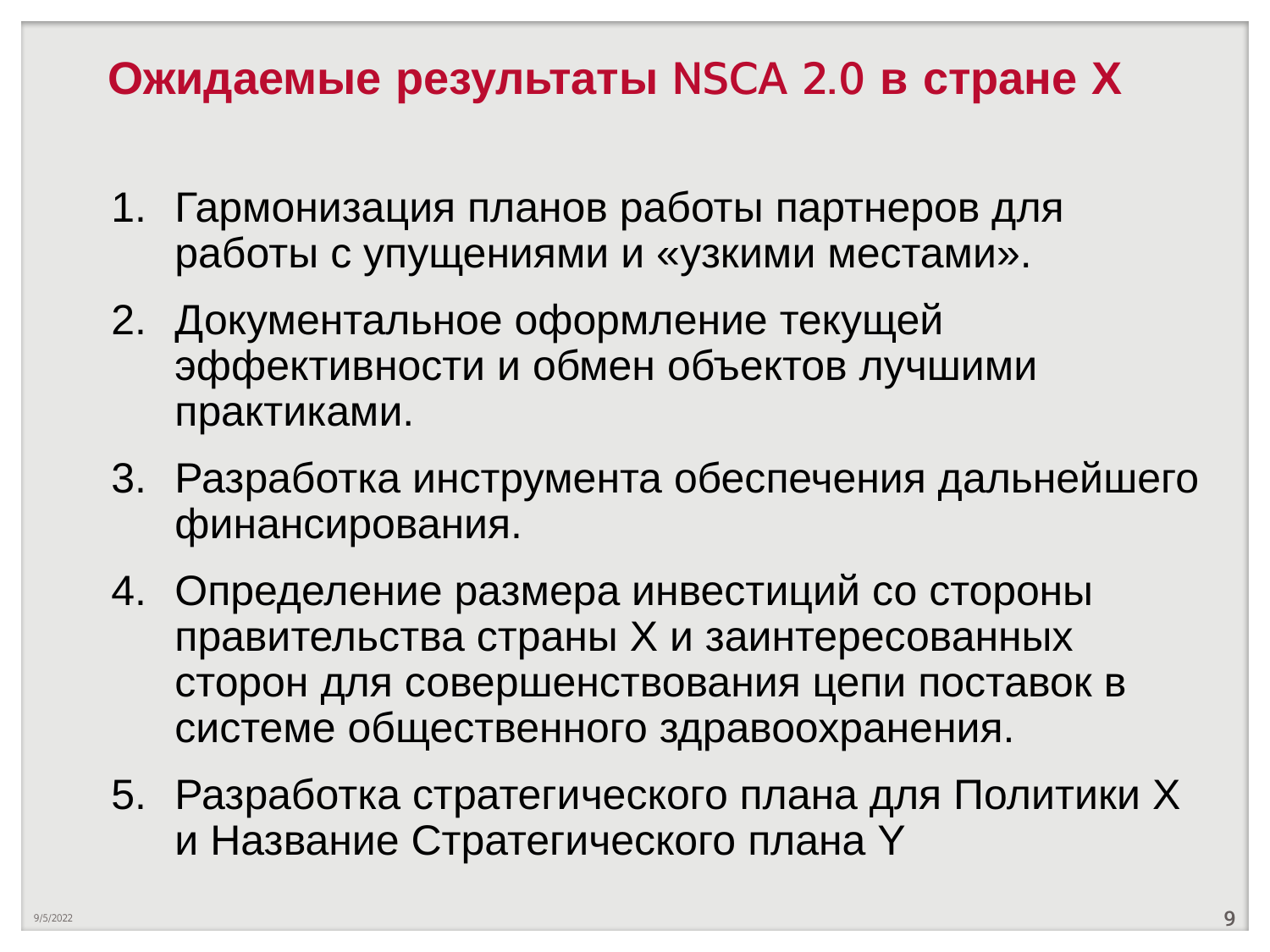

Ожидаемые результаты NSCA 2.0 в стране Х
Гармонизация планов работы партнеров для работы с упущениями и «узкими местами».
Документальное оформление текущей эффективности и обмен объектов лучшими практиками.
Разработка инструмента обеспечения дальнейшего финансирования.
Определение размера инвестиций со стороны правительства страны Х и заинтересованных сторон для совершенствования цепи поставок в системе общественного здравоохранения.
Разработка стратегического плана для Политики Х и Название Стратегического плана Y

9/5/2022
9